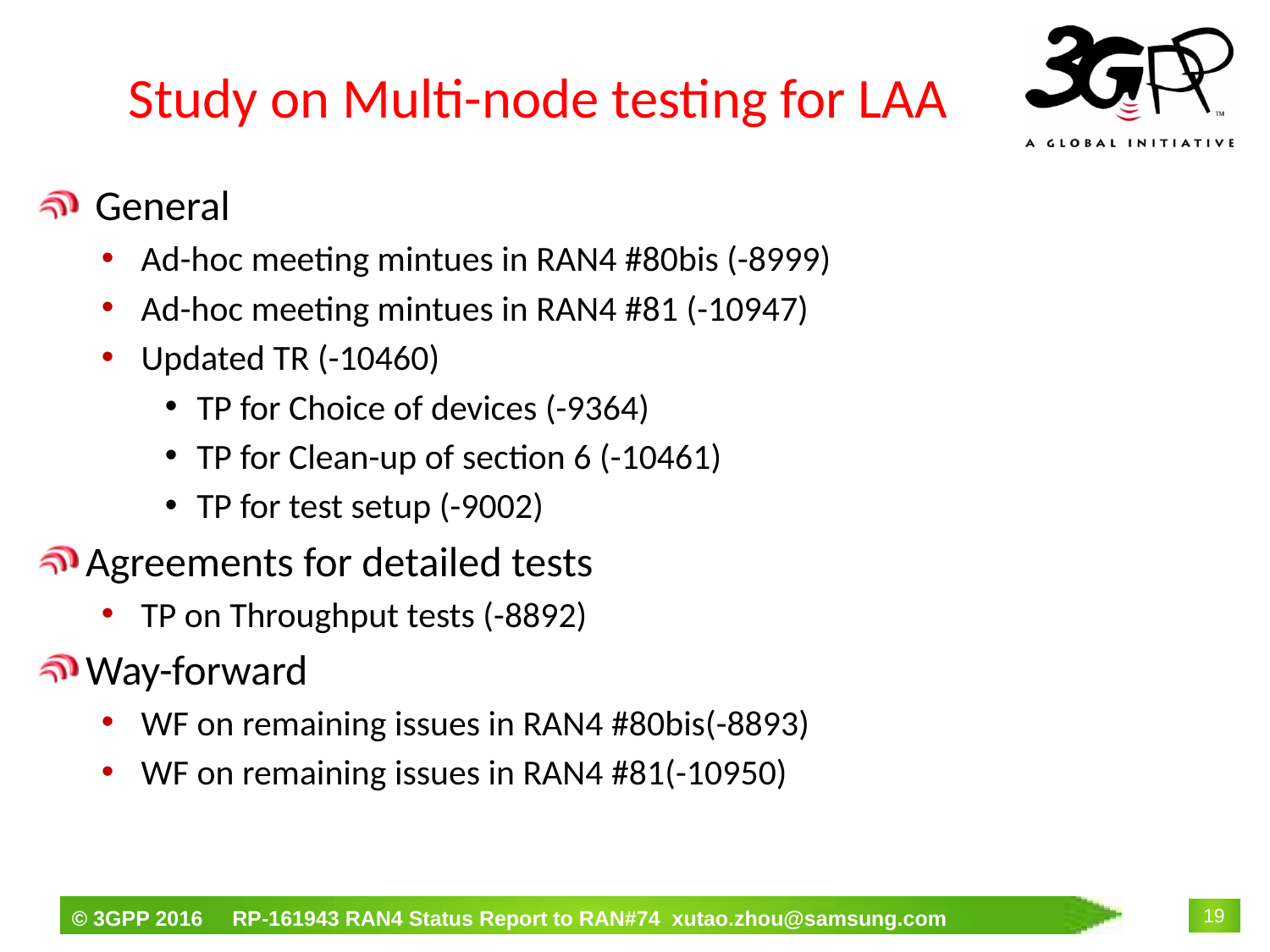

# Study on Multi-node testing for LAA
 General
Ad-hoc meeting mintues in RAN4 #80bis (-8999)
Ad-hoc meeting mintues in RAN4 #81 (-10947)
Updated TR (-10460)
TP for Choice of devices (-9364)
TP for Clean-up of section 6 (-10461)
TP for test setup (-9002)
Agreements for detailed tests
TP on Throughput tests (-8892)
Way-forward
WF on remaining issues in RAN4 #80bis(-8893)
WF on remaining issues in RAN4 #81(-10950)